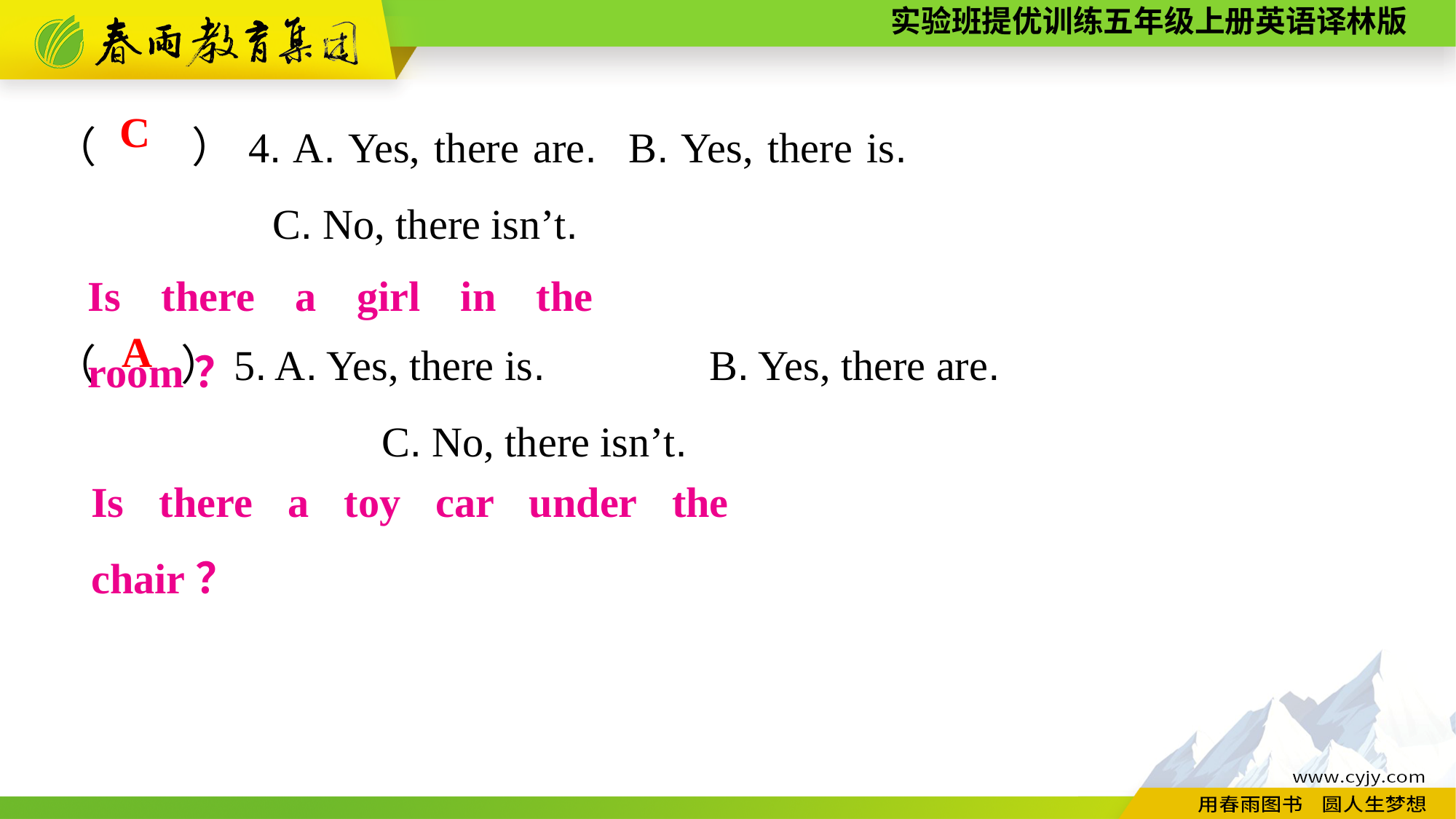

（　　）4. A. Yes, there are.	B. Yes, there is.							C. No, there isn’t.

（　　）5. A. Yes, there is.		B. Yes, there are.
			C. No, there isn’t.
C
Is there a girl in the room？
A
Is there a toy car under the chair？